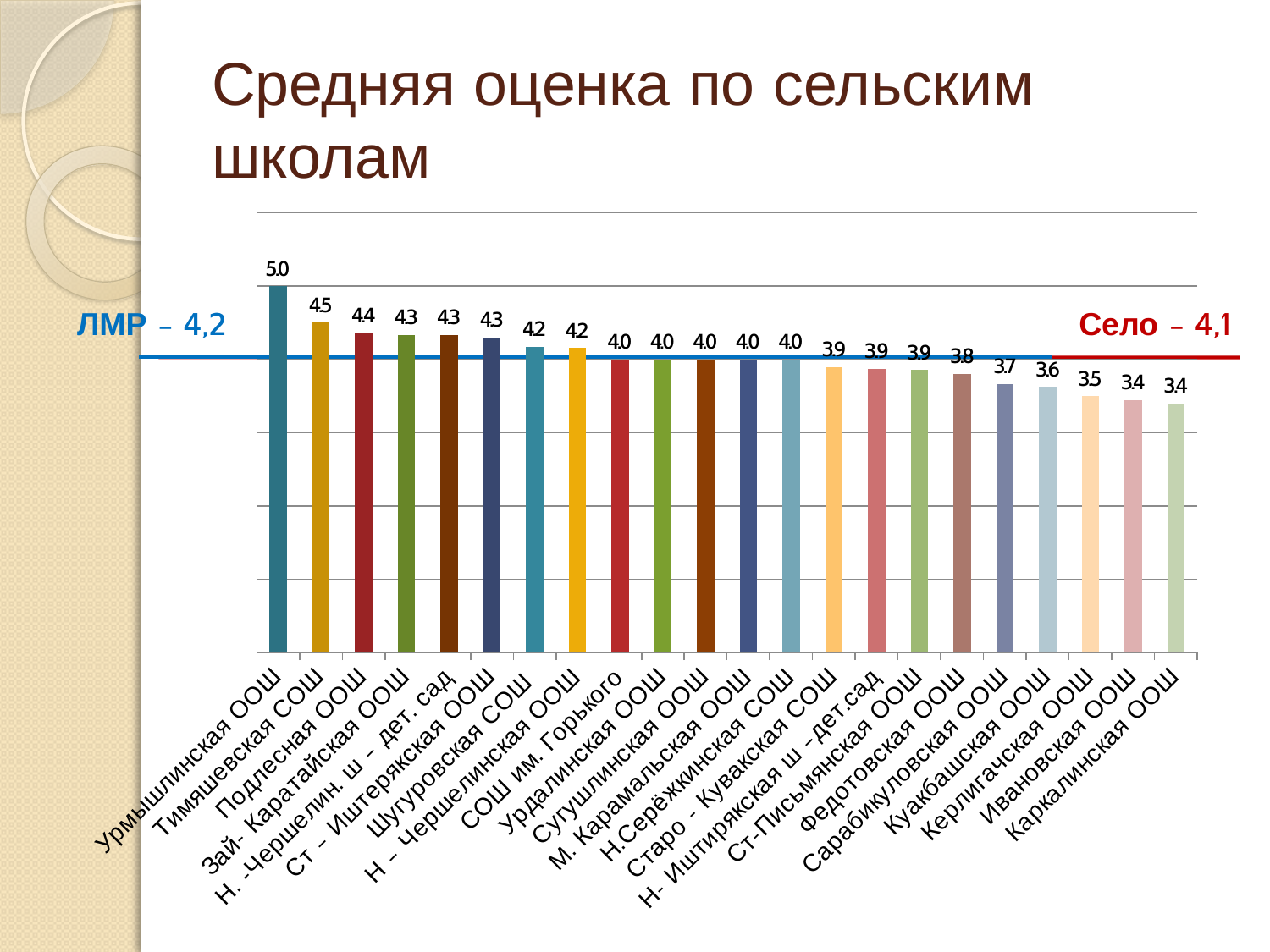

# Средняя оценка по сельским школам

### Chart

| Category | Ряд 1 |
|---|---|
| Урмышлинская ООШ | 5.0 |
| Тимяшевская СОШ | 4.5 |
| Подлесная ООШ | 4.35714285714285 |
| Зай- Каратайская ООШ | 4.33333333333334 |
| Н. -Чершелин. ш – дет. сад | 4.33333333333334 |
| Ст – Иштерякская ООШ | 4.3 |
| Шугуровская СОШ  | 4.171428571428572 |
| Н – Чершелинская ООШ | 4.153846153846154 |
| СОШ им. Горького | 4.0 |
| Урдалинская ООШ | 4.0 |
| Сугушлинская ООШ | 4.0 |
| М. Карамальская ООШ | 4.0 |
| Н.Серёжкинская СОШ | 4.0 |
| Старо - Кувакская СОШ | 3.9 |
| Н- Иштирякская ш –дет.сад | 3.8749999999999987 |
| Ст-Письмянская ООШ | 3.857142857142857 |
| Федотовская ООШ | 3.8 |
| Сарабикуловская ООШ | 3.6666666666666665 |
| Куакбашская ООШ | 3.625 |
| Керлигачская ООШ | 3.5 |
| Ивановская ООШ | 3.4444444444444438 |
| Каркалинская ООШ | 3.4 |
ЛМР – 4,2
Село – 4,1